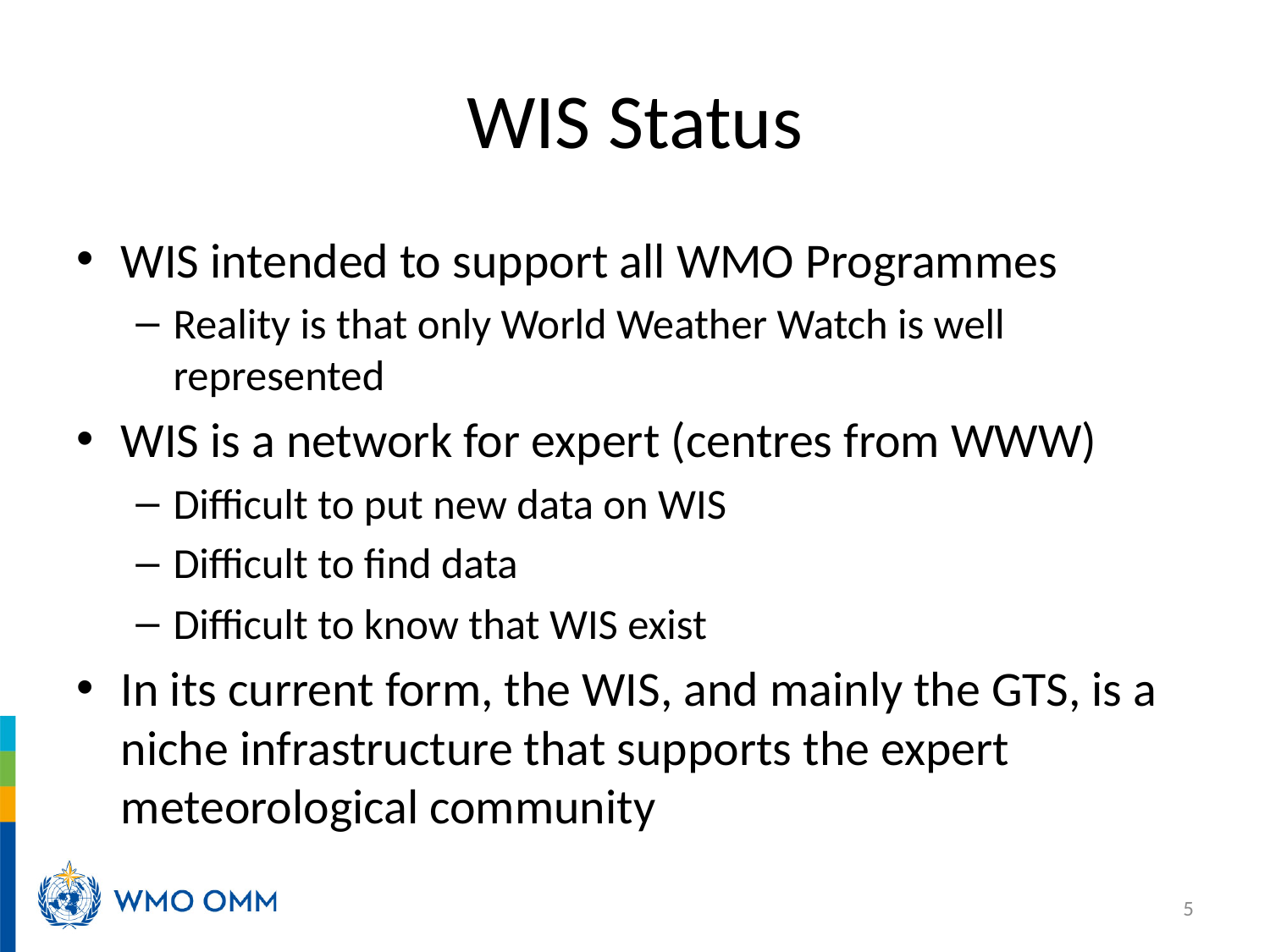

# WIS Status
WIS intended to support all WMO Programmes
Reality is that only World Weather Watch is well represented
WIS is a network for expert (centres from WWW)
Difficult to put new data on WIS
Difficult to find data
Difficult to know that WIS exist
In its current form, the WIS, and mainly the GTS, is a niche infrastructure that supports the expert meteorological community

5